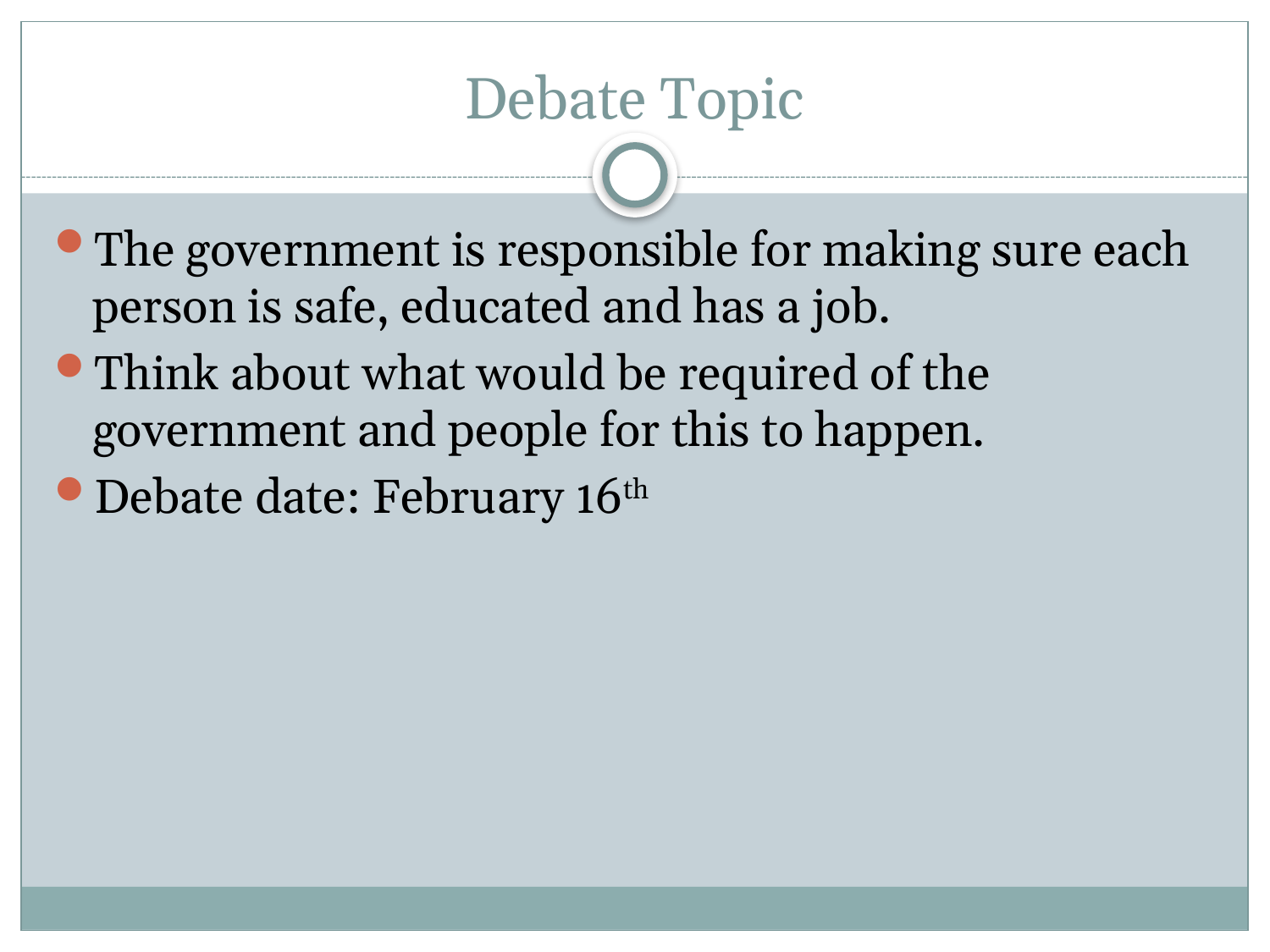

# Debate Topic
The government is responsible for making sure each person is safe, educated and has a job.
Think about what would be required of the government and people for this to happen.
Debate date: February 16th